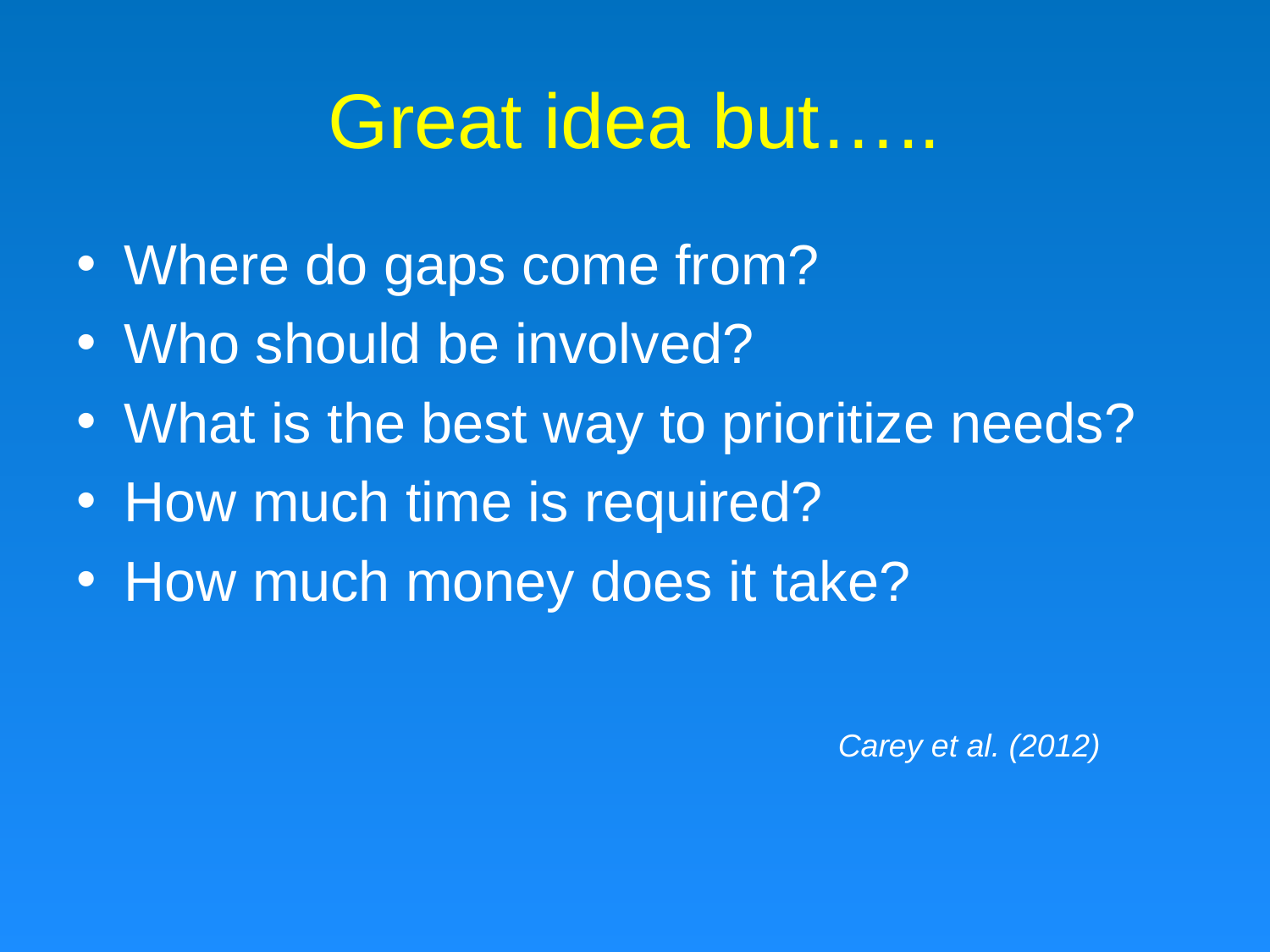

# Great idea but…..
Where do gaps come from?
Who should be involved?
What is the best way to prioritize needs?
How much time is required?
How much money does it take?
Carey et al. (2012)